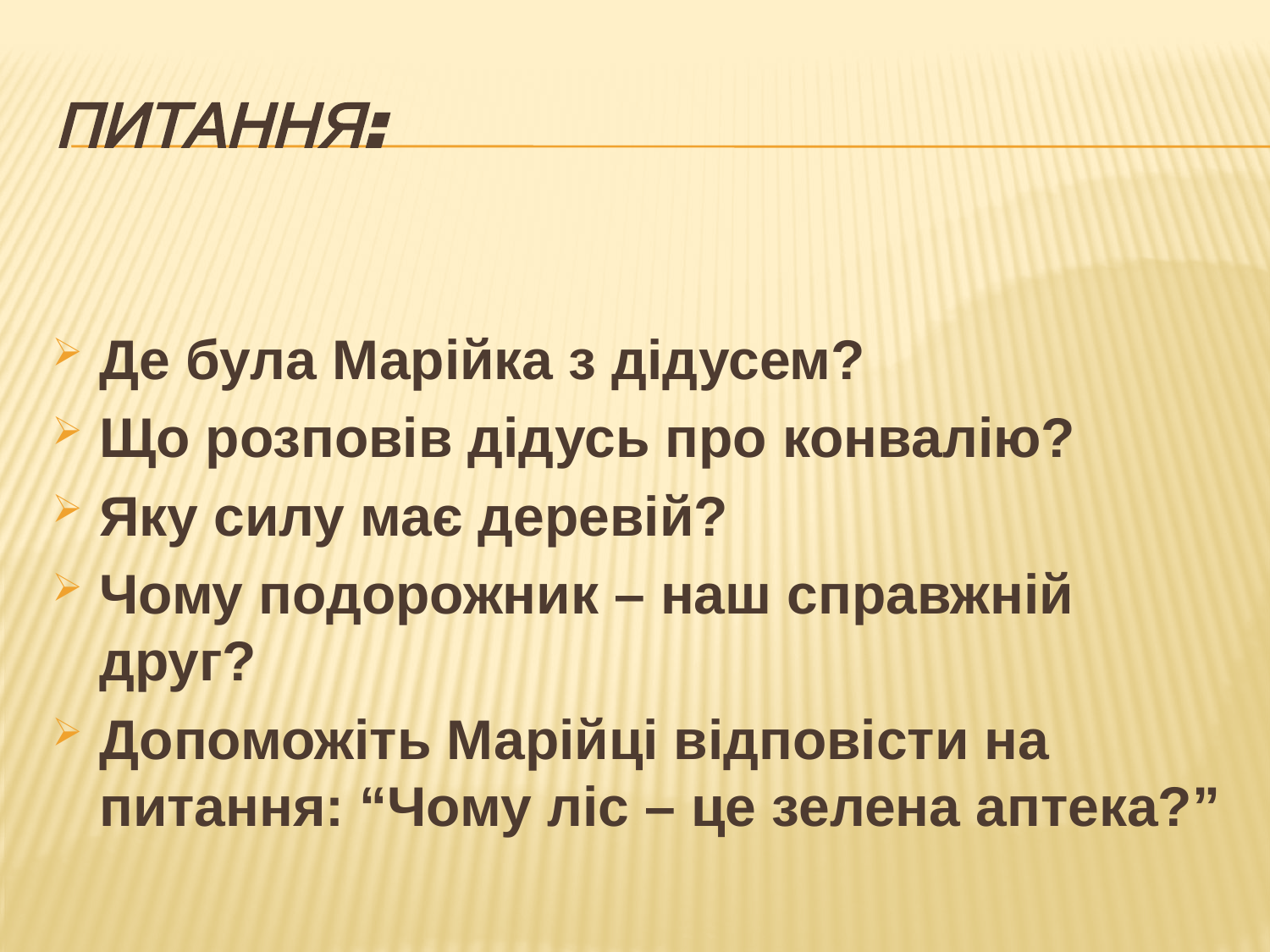

# Питання:
Де була Марійка з дідусем?
Що розповів дідусь про конвалію?
Яку силу має деревій?
Чому подорожник – наш справжній друг?
Допоможіть Марійці відповісти на питання: “Чому ліс – це зелена аптека?”